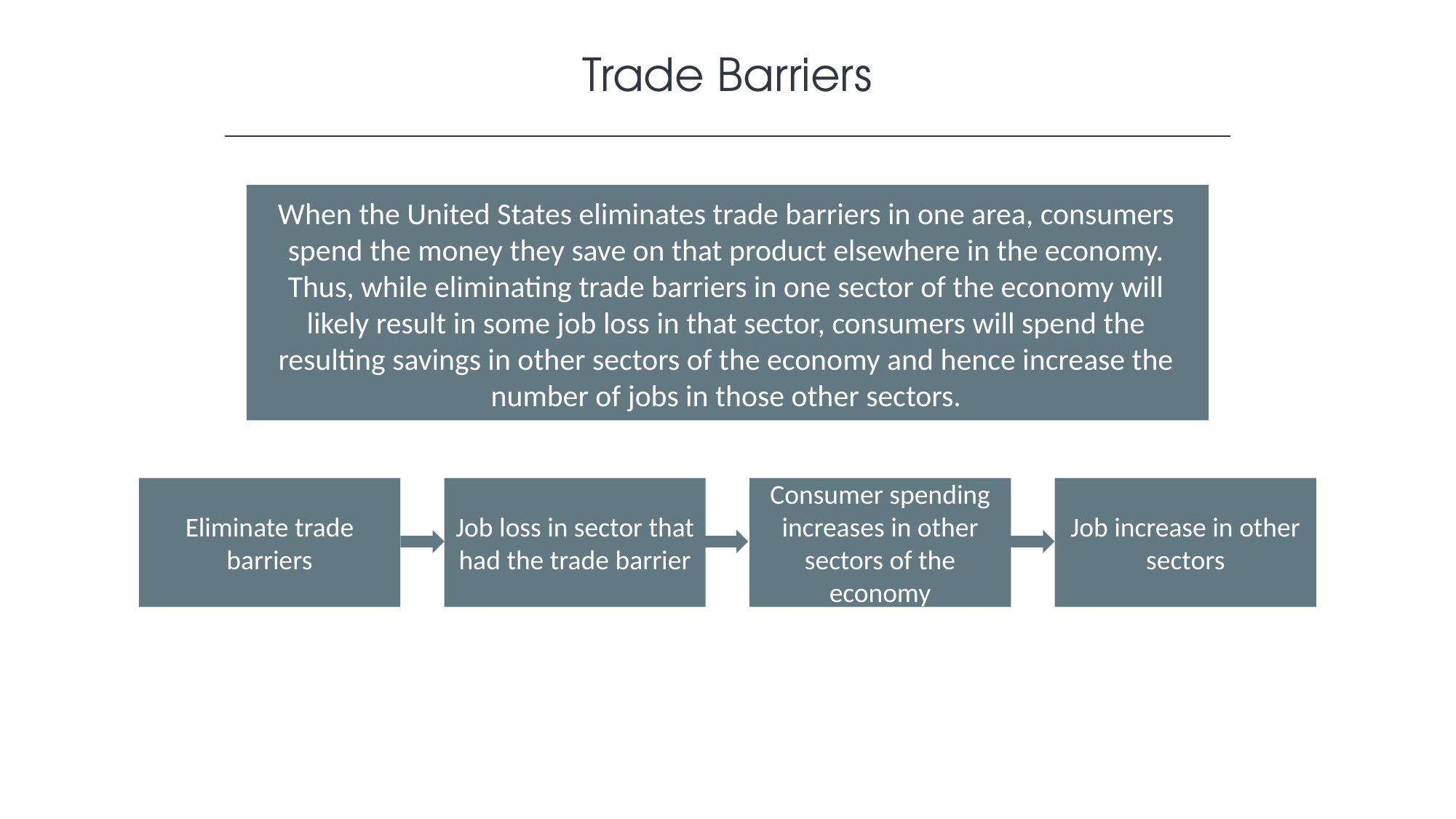

Trade Barriers

When the United States eliminates trade barriers in one area, consumers spend the money they save on that product elsewhere in the economy. Thus, while eliminating trade barriers in one sector of the economy will likely result in some job loss in that sector, consumers will spend the resulting savings in other sectors of the economy and hence increase the number of jobs in those other sectors.
Eliminate trade barriers
Job loss in sector that had the trade barrier
Consumer spending increases in other sectors of the economy
Job increase in other sectors